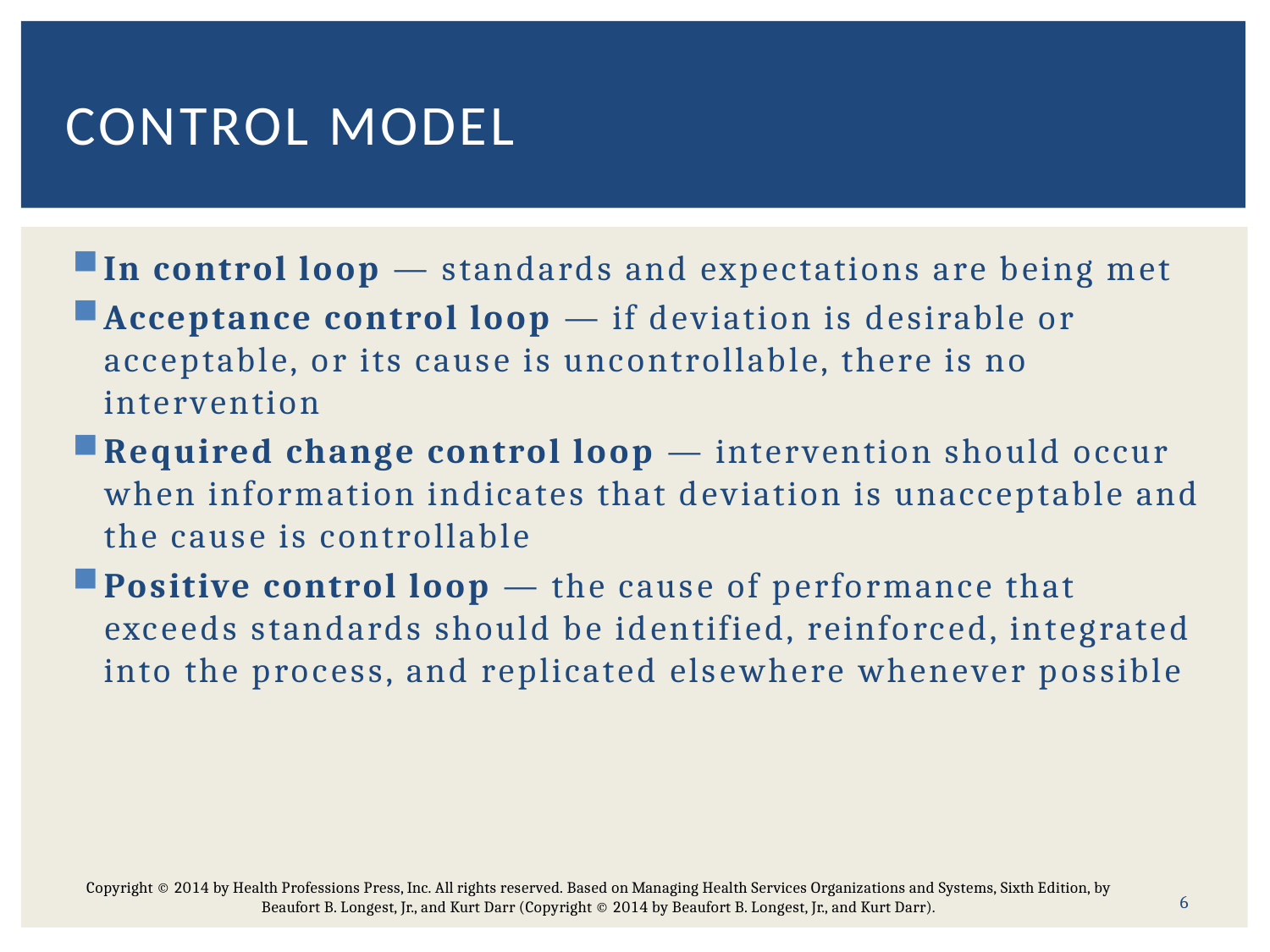

# Control model
In control loop — standards and expectations are being met
Acceptance control loop — if deviation is desirable or acceptable, or its cause is uncontrollable, there is no intervention
Required change control loop — intervention should occur when information indicates that deviation is unacceptable and the cause is controllable
Positive control loop — the cause of performance that exceeds standards should be identified, reinforced, integrated into the process, and replicated elsewhere whenever possible

6